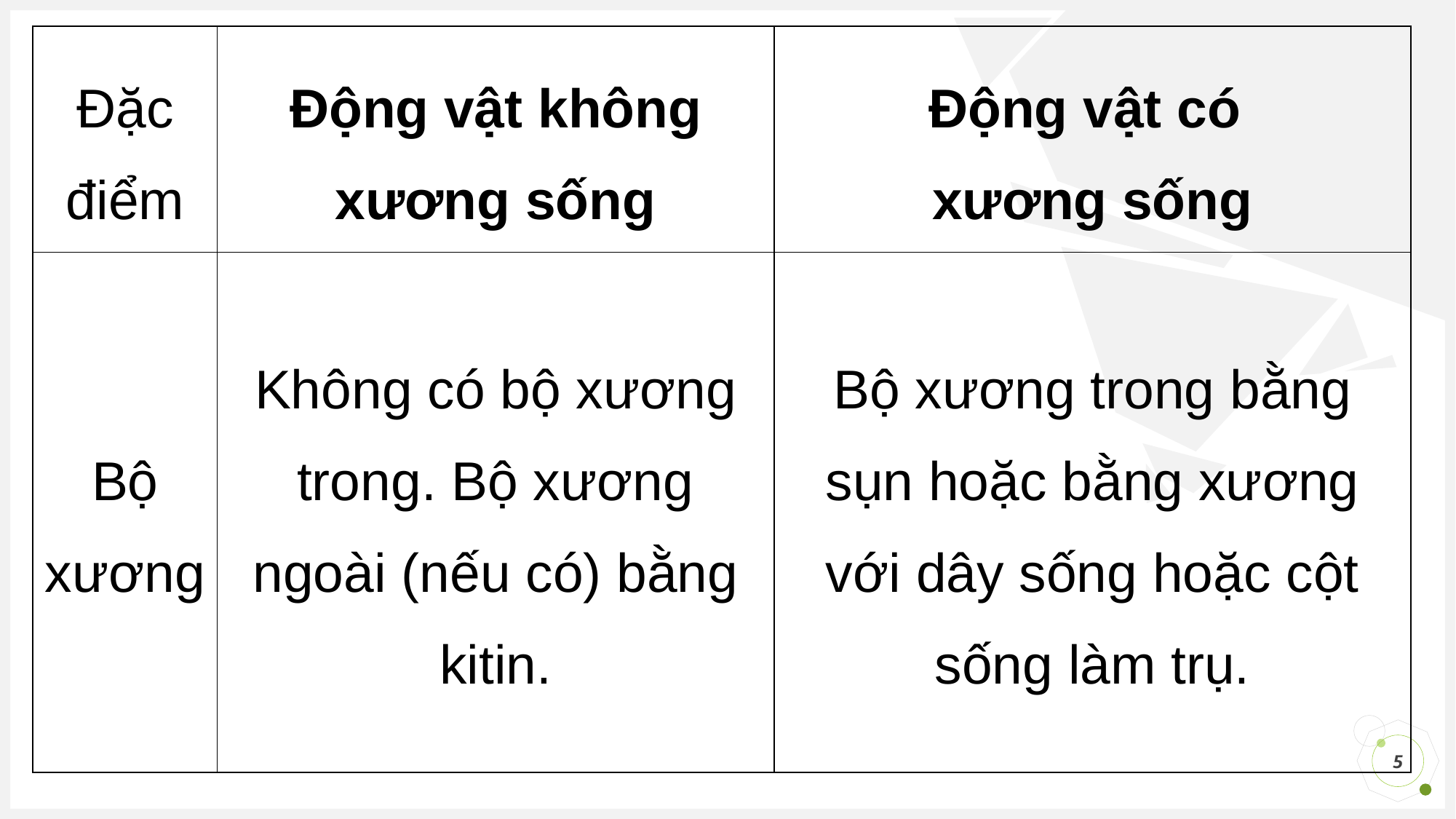

| Đặc điểm | Động vật không xương sống | Động vật có xương sống |
| --- | --- | --- |
| Bộ xương | Không có bộ xương trong. Bộ xương ngoài (nếu có) bằng kitin. | Bộ xương trong bằng sụn hoặc bằng xương với dây sống hoặc cột sống làm trụ. |
5